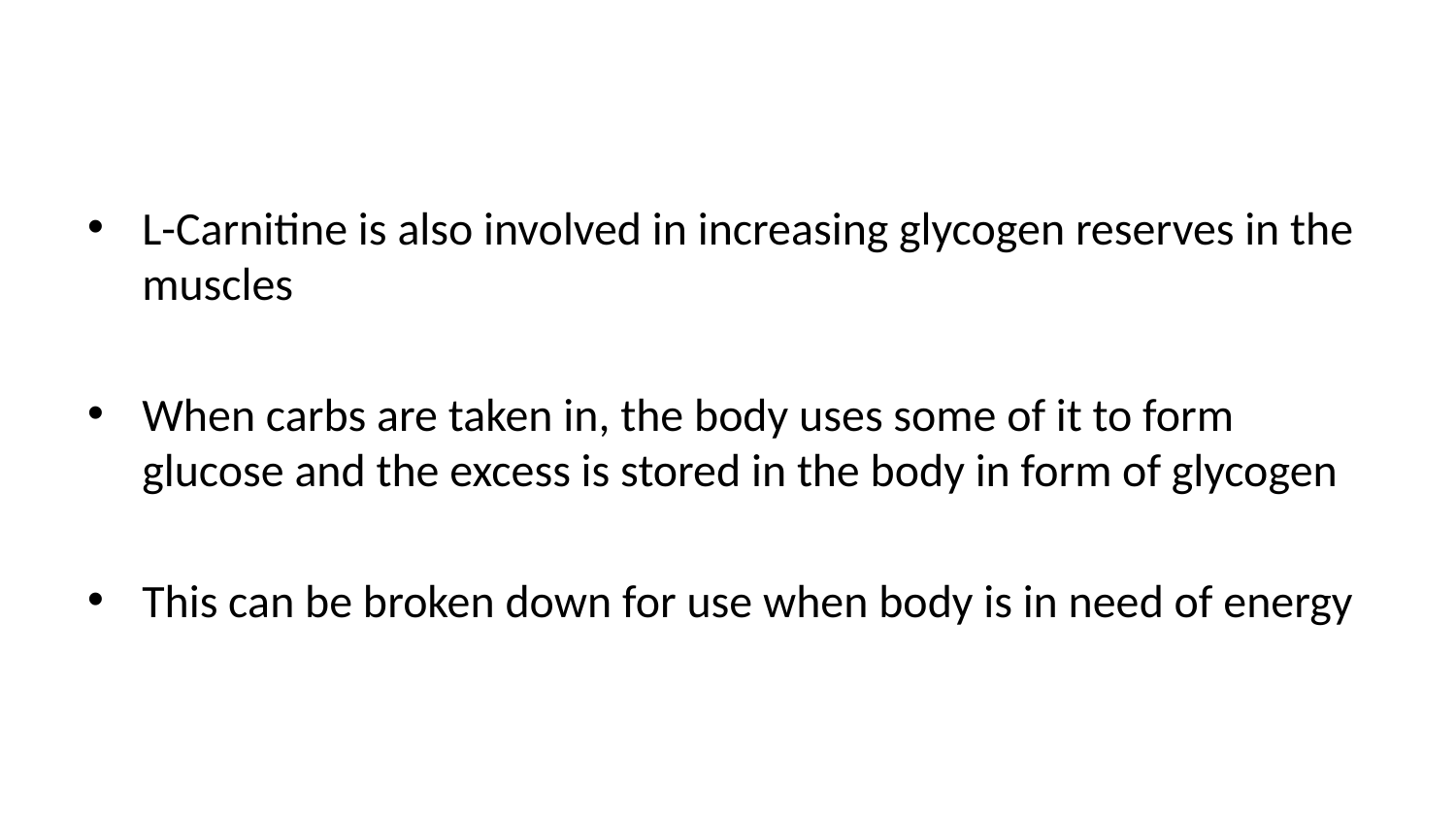

L-Carnitine is also involved in increasing glycogen reserves in the muscles

When carbs are taken in, the body uses some of it to form glucose and the excess is stored in the body in form of glycogen

This can be broken down for use when body is in need of energy